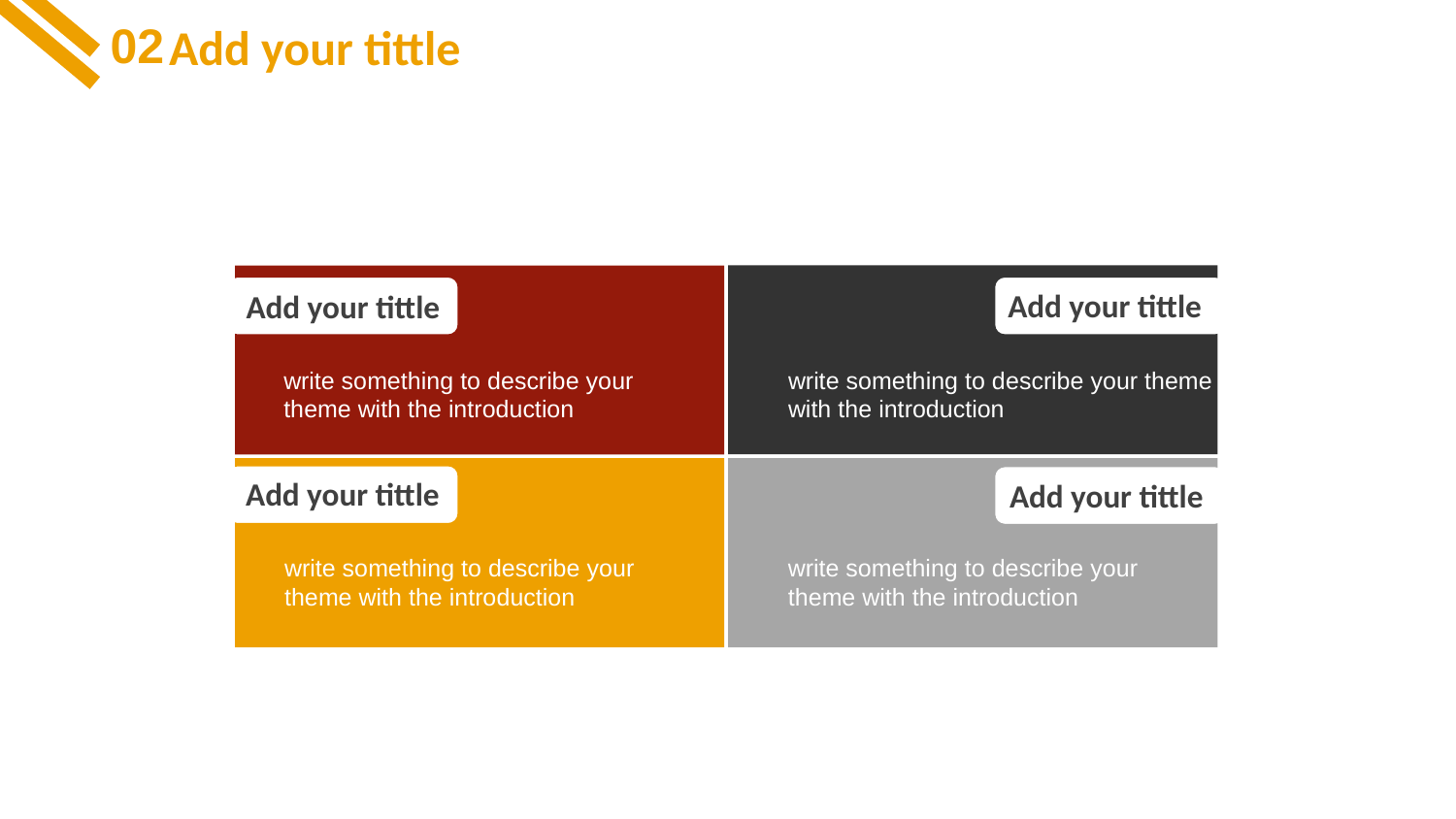

02
Add your tittle

Add your tittle
Add your tittle
write something to describe your theme with the introduction
write something to describe your theme with the introduction

Add your tittle
Add your tittle
write something to describe your theme with the introduction
write something to describe your theme with the introduction